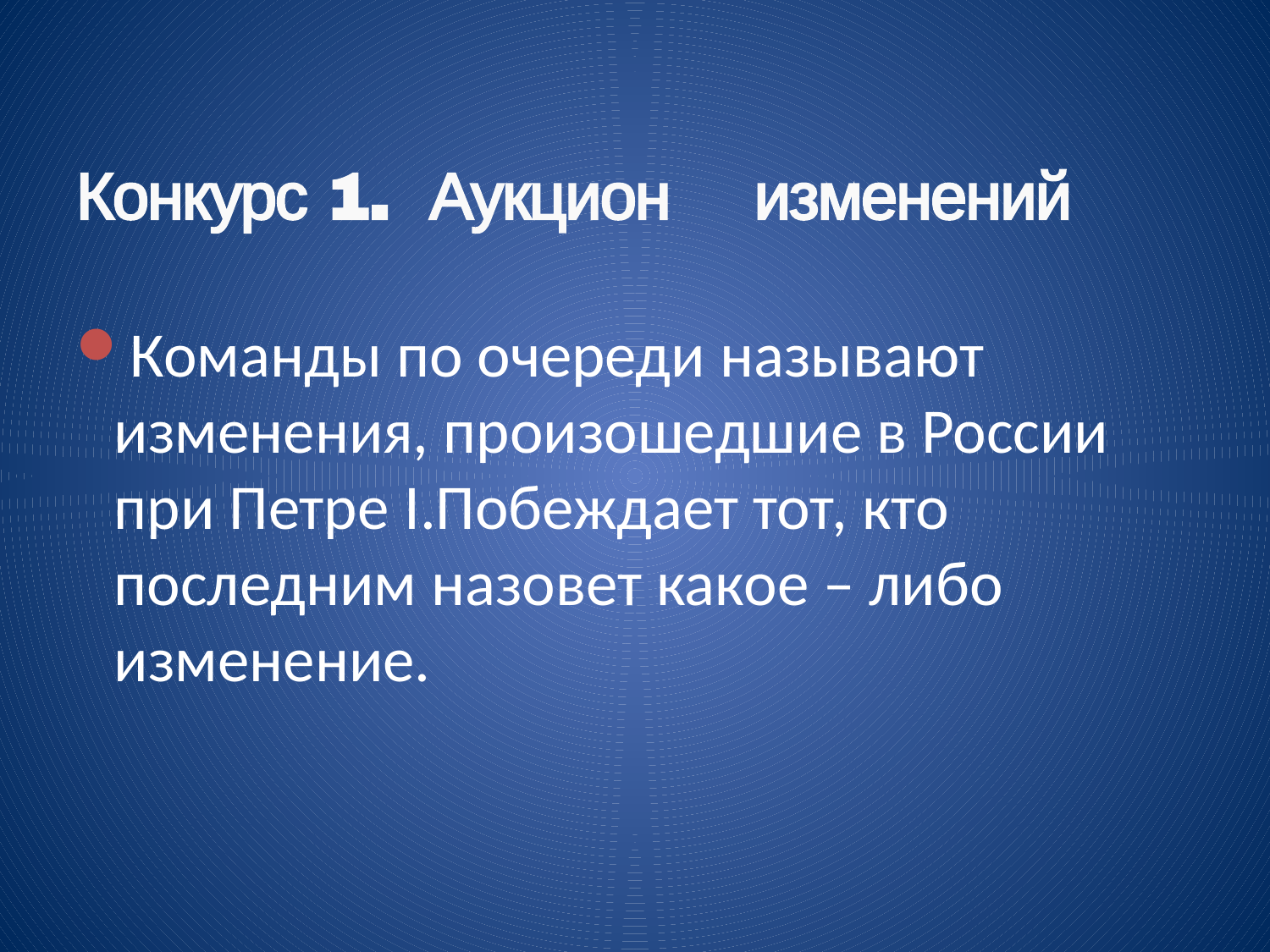

# Конкурс 1.  Аукцион 						изменений
Команды по очереди называют изменения, произошедшие в России при Петре I.Побеждает тот, кто последним назовет какое – либо изменение.